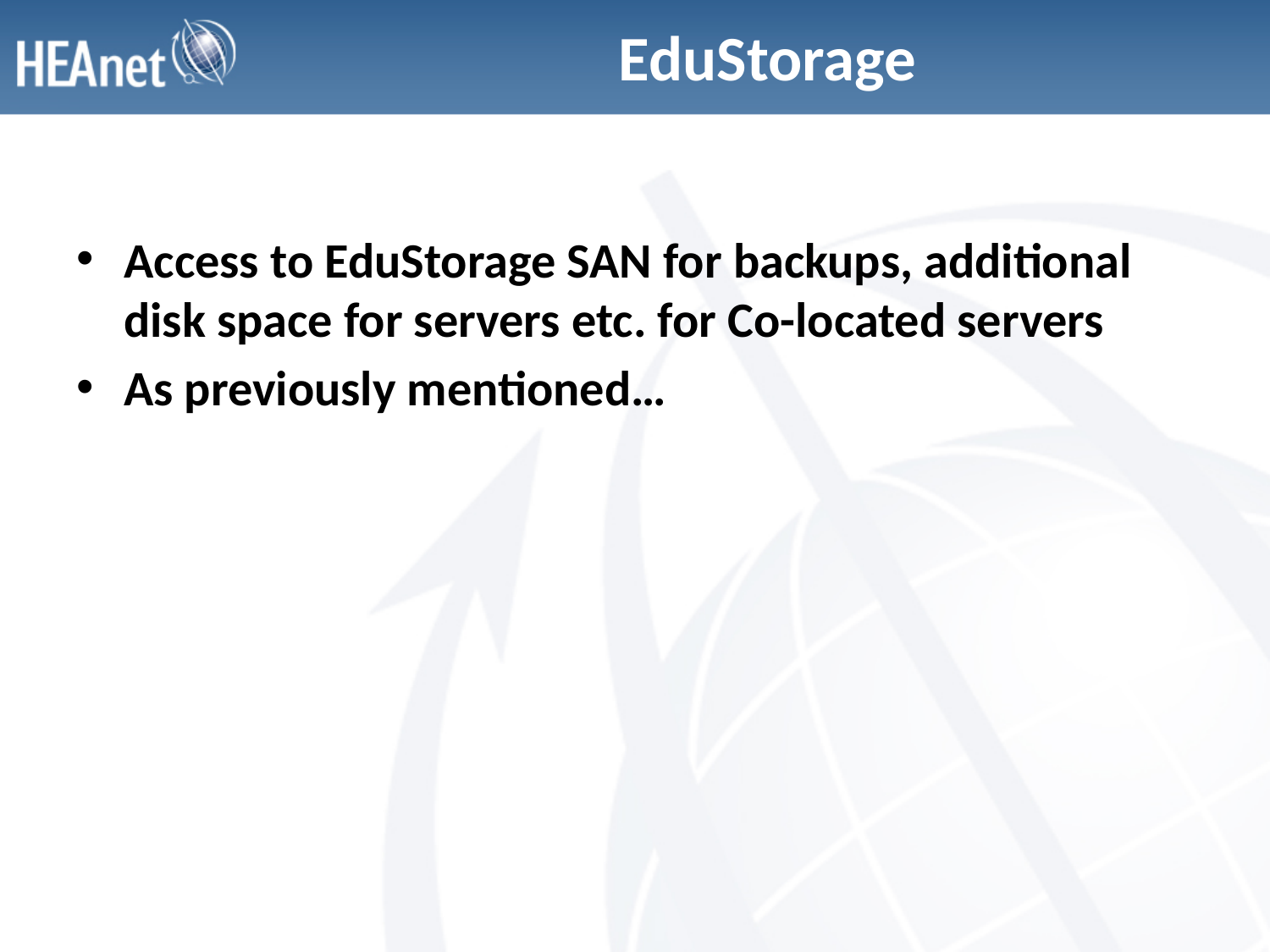

# EduStorage
Access to EduStorage SAN for backups, additional disk space for servers etc. for Co-located servers
As previously mentioned…